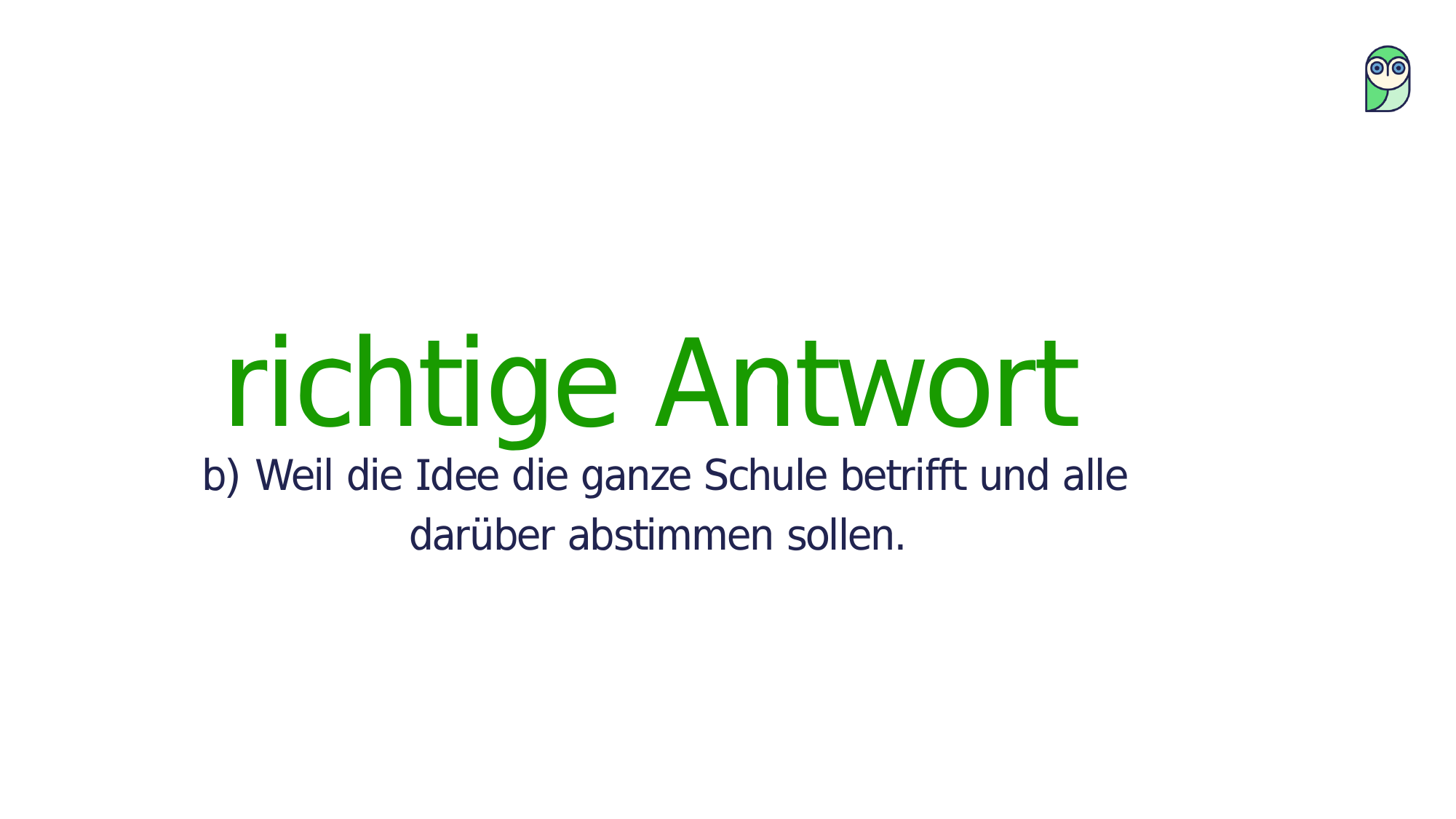

richtige Antwort
b) Weil die Idee die ganze Schule betrifft und alle darüber abstimmen sollen.